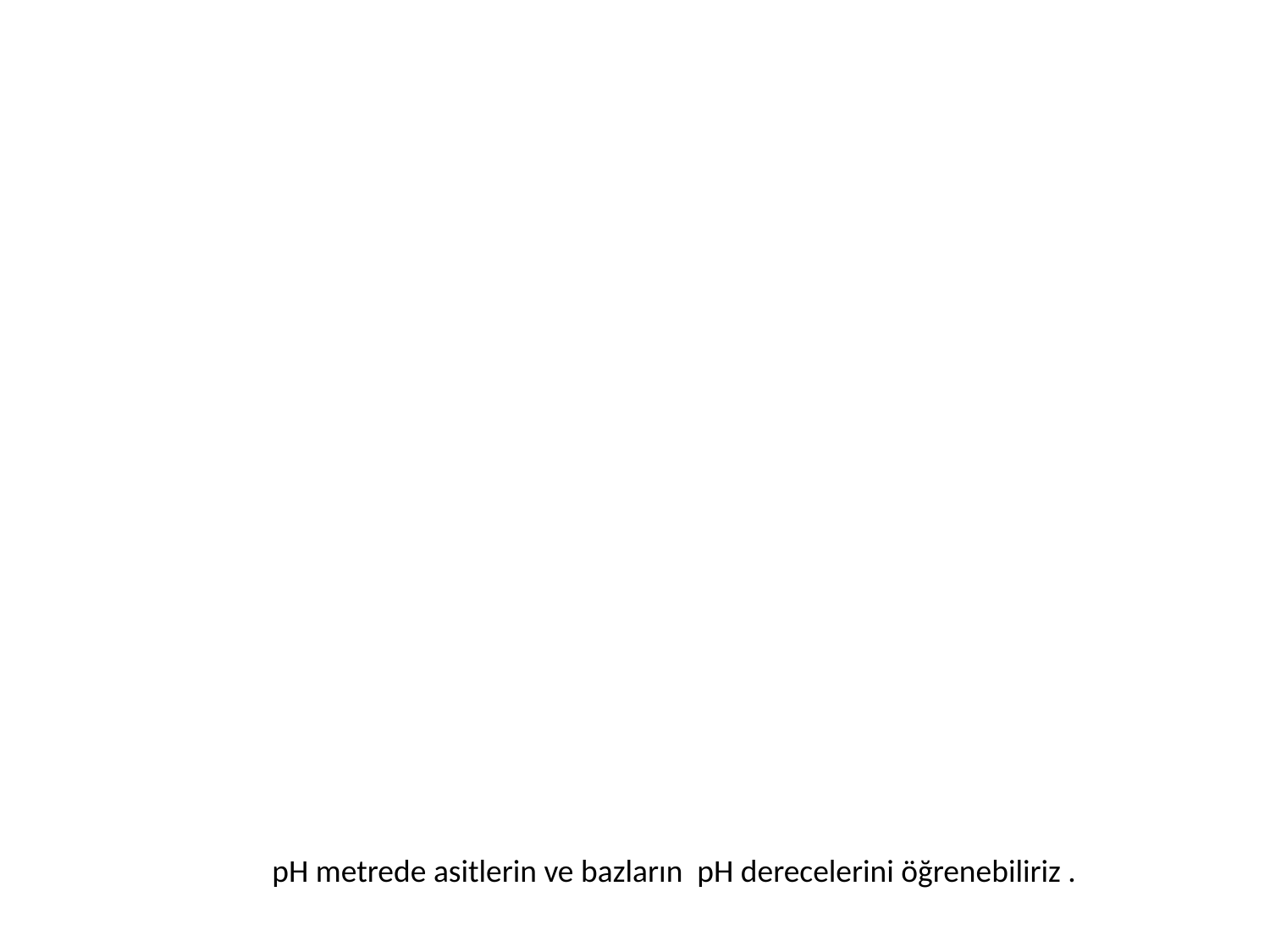

pH metrede asitlerin ve bazların  pH derecelerini öğrenebiliriz .